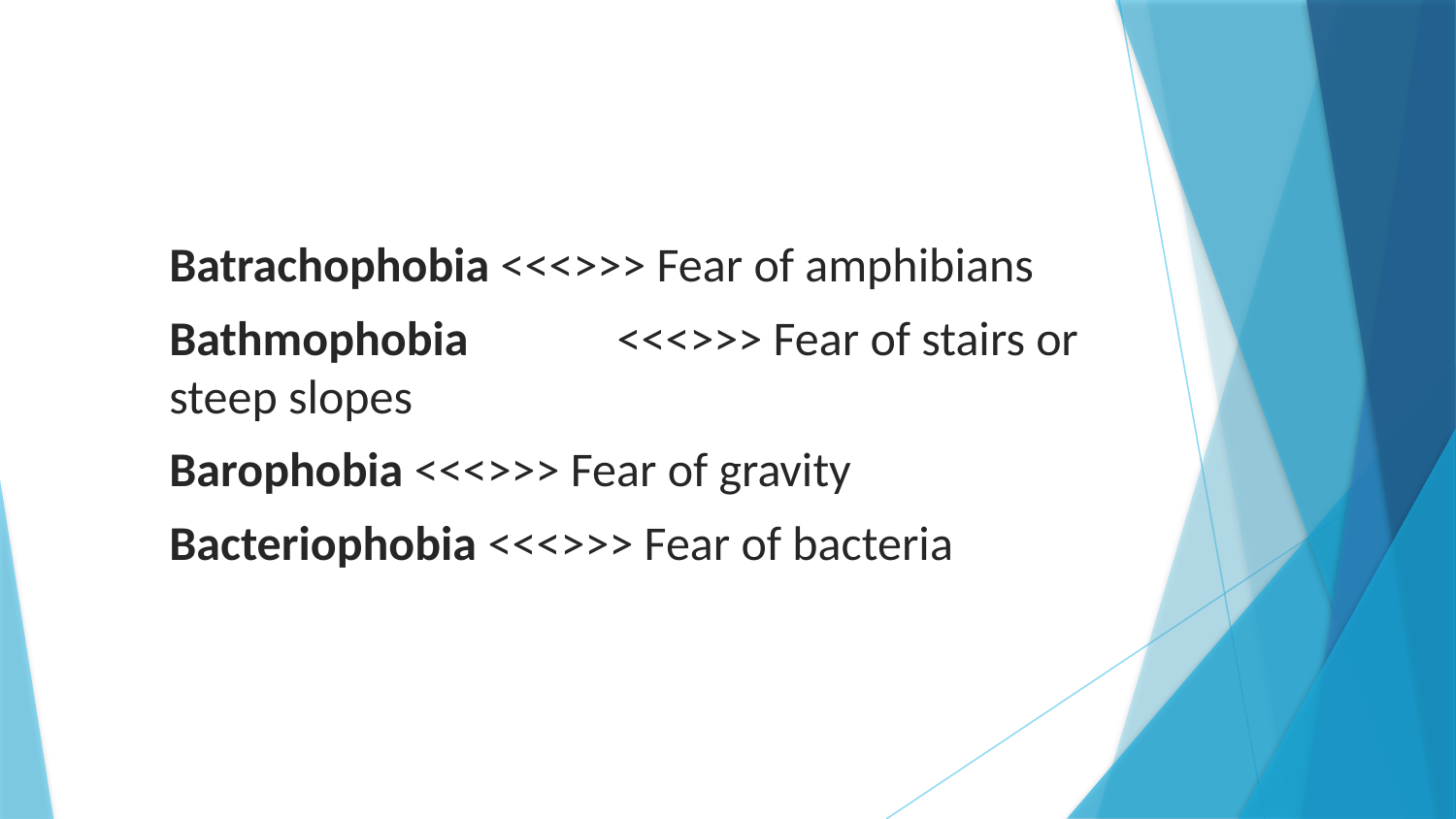

Batrachophobia <<<>>> Fear of amphibians
Bathmophobia	 <<<>>> Fear of stairs or steep slopes
Barophobia <<<>>> Fear of gravity
Bacteriophobia <<<>>> Fear of bacteria